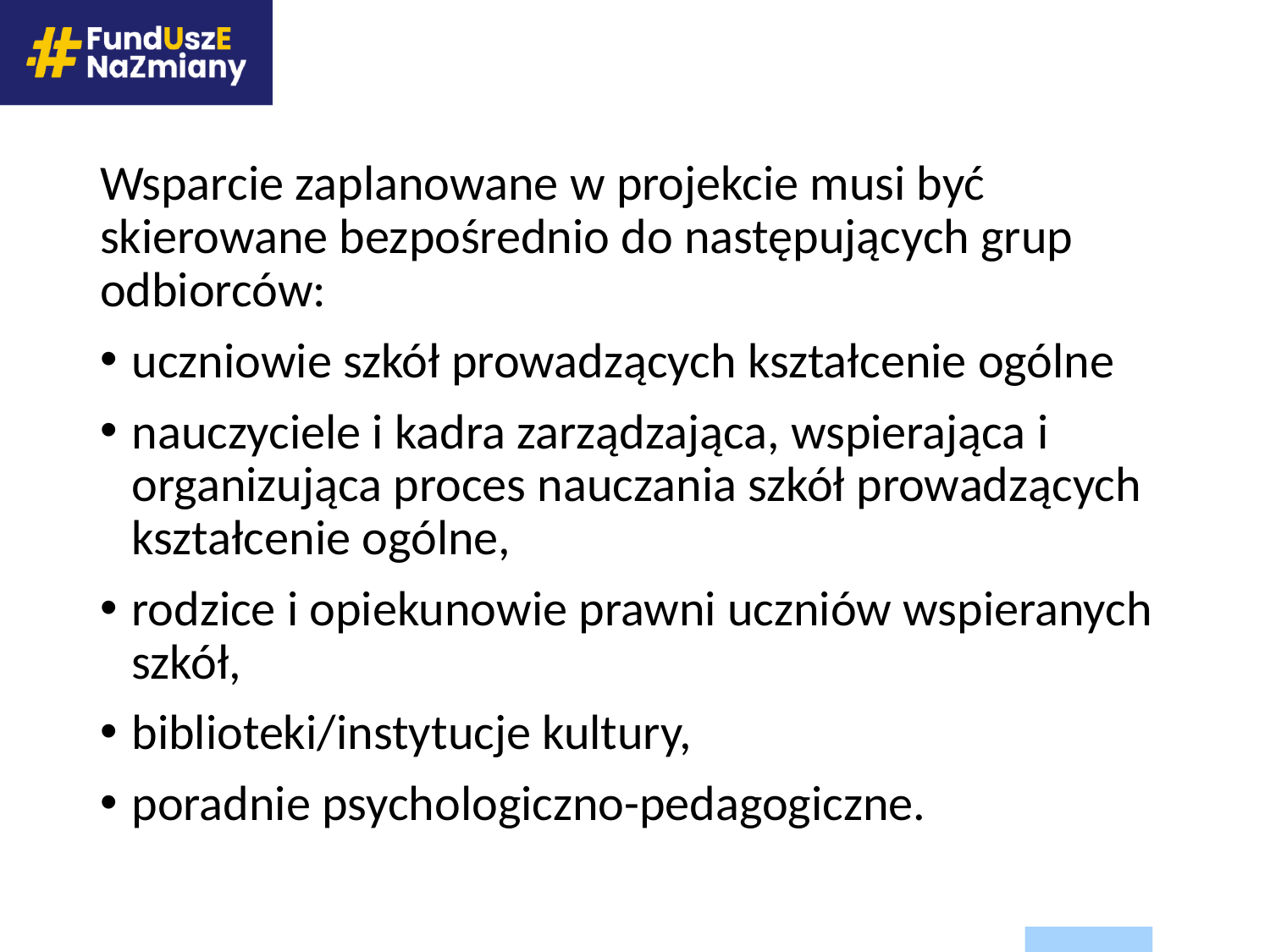

Wsparcie zaplanowane w projekcie musi być skierowane bezpośrednio do następujących grup odbiorców:
uczniowie szkół prowadzących kształcenie ogólne
nauczyciele i kadra zarządzająca, wspierająca i organizująca proces nauczania szkół prowadzących kształcenie ogólne,
rodzice i opiekunowie prawni uczniów wspieranych szkół,
biblioteki/instytucje kultury,
poradnie psychologiczno-pedagogiczne.